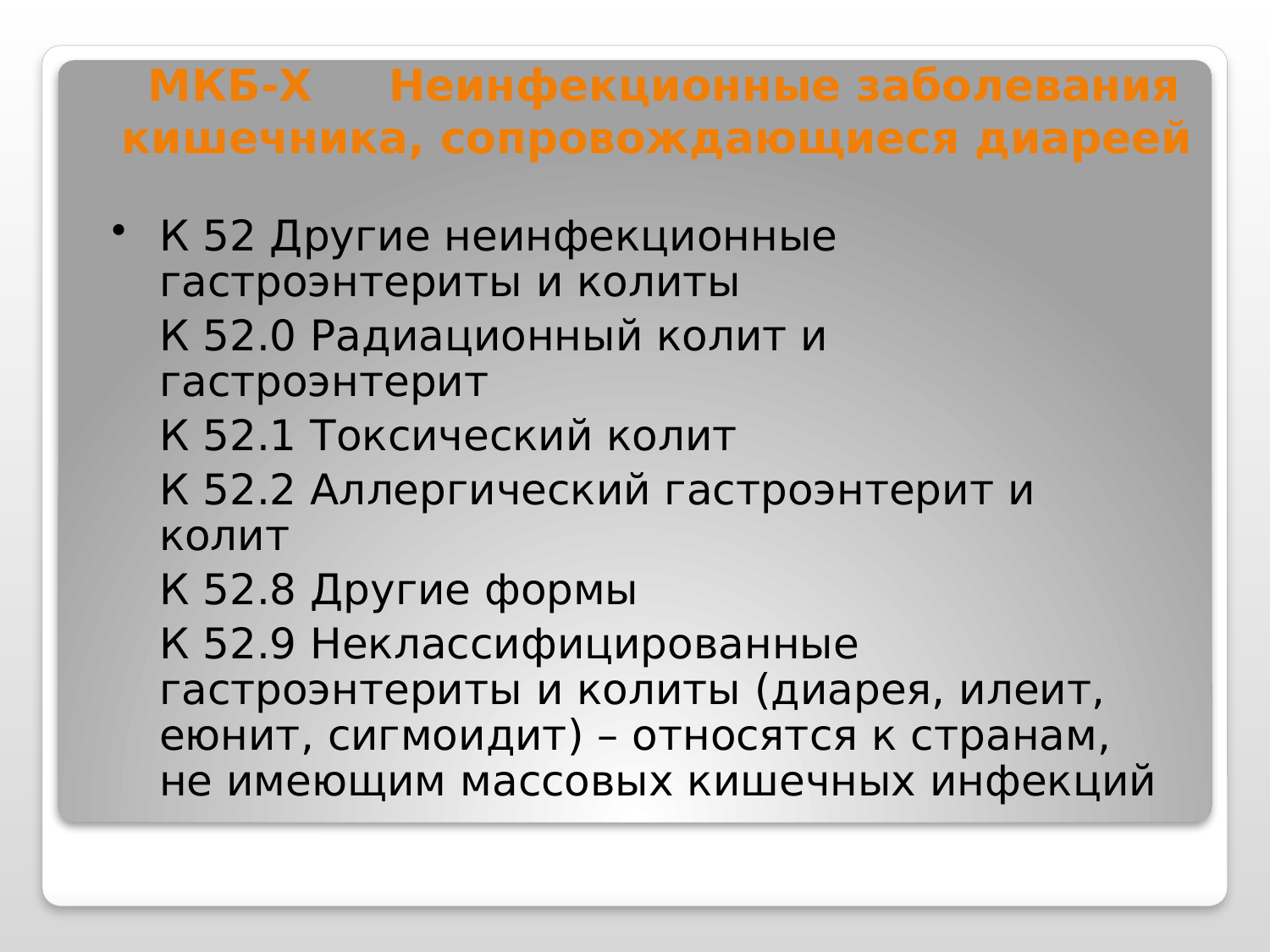

# МКБ-Х     Неинфекционные заболевания кишечника, сопровождающиеся диареей
К 52 Другие неинфекционные гастроэнтериты и колиты
	К 52.0 Радиационный колит и гастроэнтерит
	К 52.1 Токсический колит
	К 52.2 Аллергический гастроэнтерит и колит
	К 52.8 Другие формы
	К 52.9 Неклассифицированные гастроэнтериты и колиты (диарея, илеит, еюнит, сигмоидит) – относятся к странам, не имеющим массовых кишечных инфекций